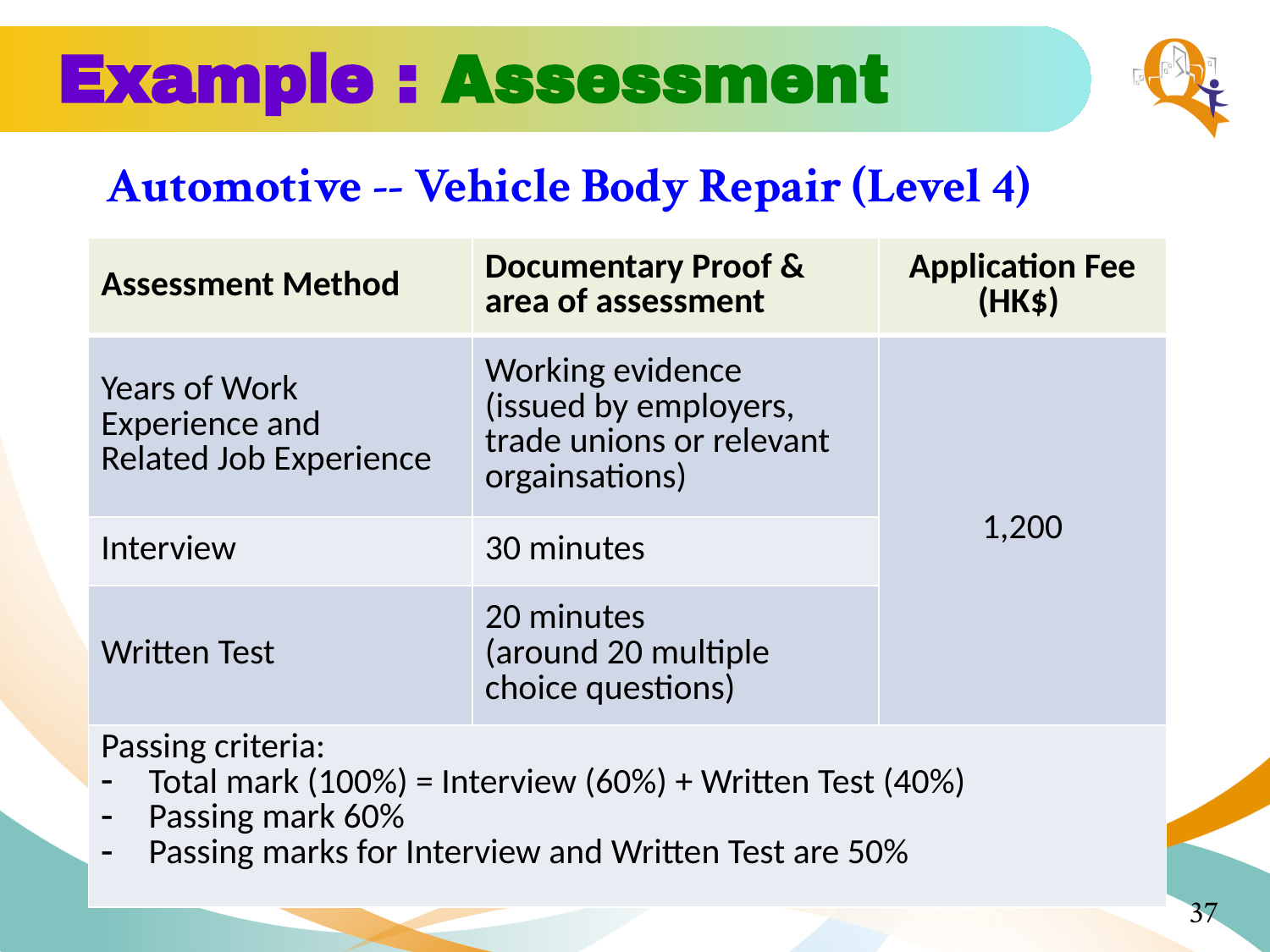

Example : Assessment
Automotive -- Vehicle Body Repair (Level 4)
| Assessment Method | Documentary Proof & area of assessment | Application Fee (HK$) |
| --- | --- | --- |
| Years of Work Experience and Related Job Experience | Working evidence (issued by employers, trade unions or relevant orgainsations) | 1,200 |
| Interview | 30 minutes |  |
| Written Test | 20 minutes (around 20 multiple choice questions) |  |
| Passing criteria: Total mark (100%) = Interview (60%) + Written Test (40%) Passing mark 60% Passing marks for Interview and Written Test are 50% |  |  |
37